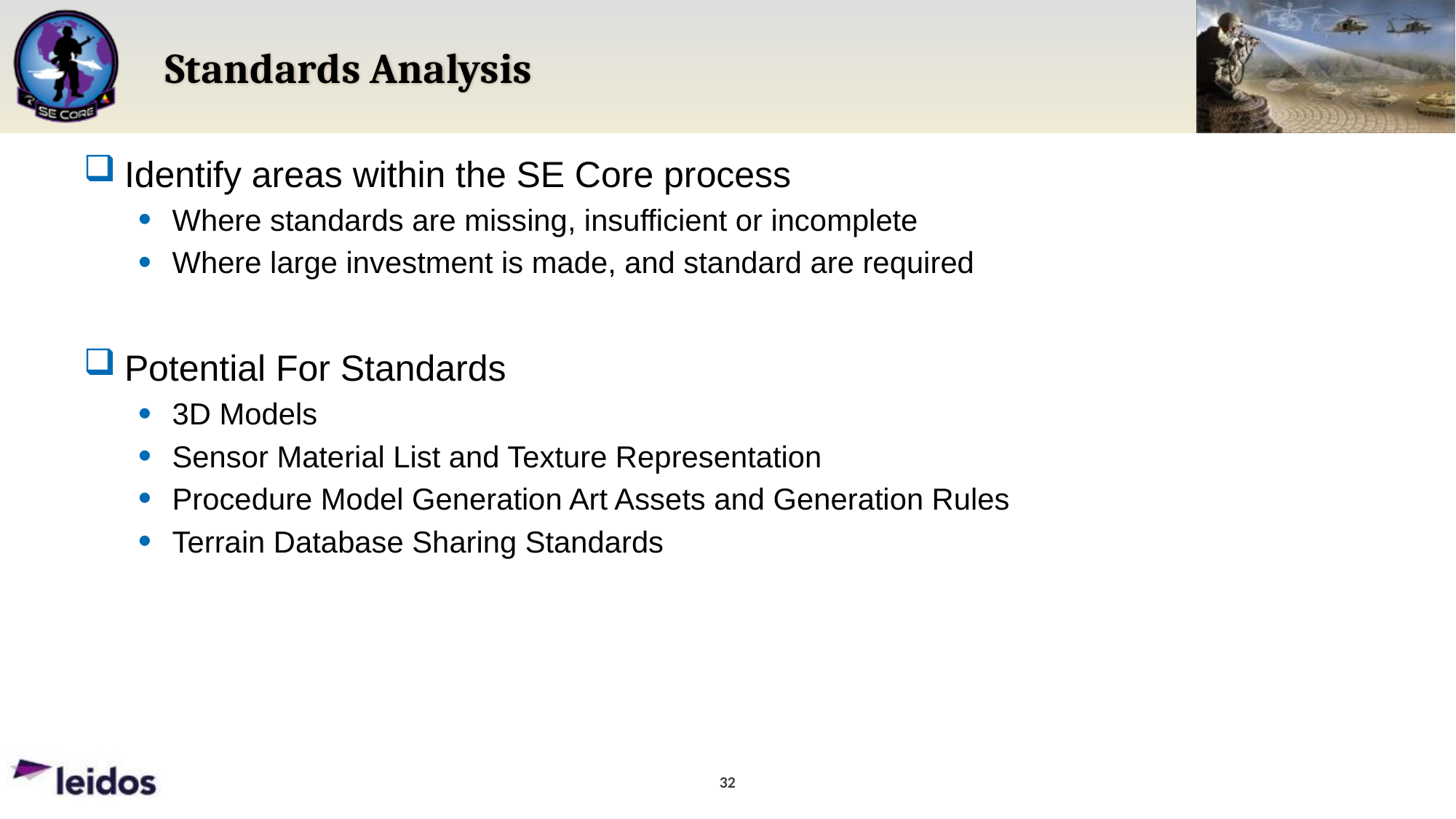

# Standards Analysis
Identify areas within the SE Core process
Where standards are missing, insufficient or incomplete
Where large investment is made, and standard are required

Potential For Standards
3D Models
Sensor Material List and Texture Representation
Procedure Model Generation Art Assets and Generation Rules
Terrain Database Sharing Standards

32